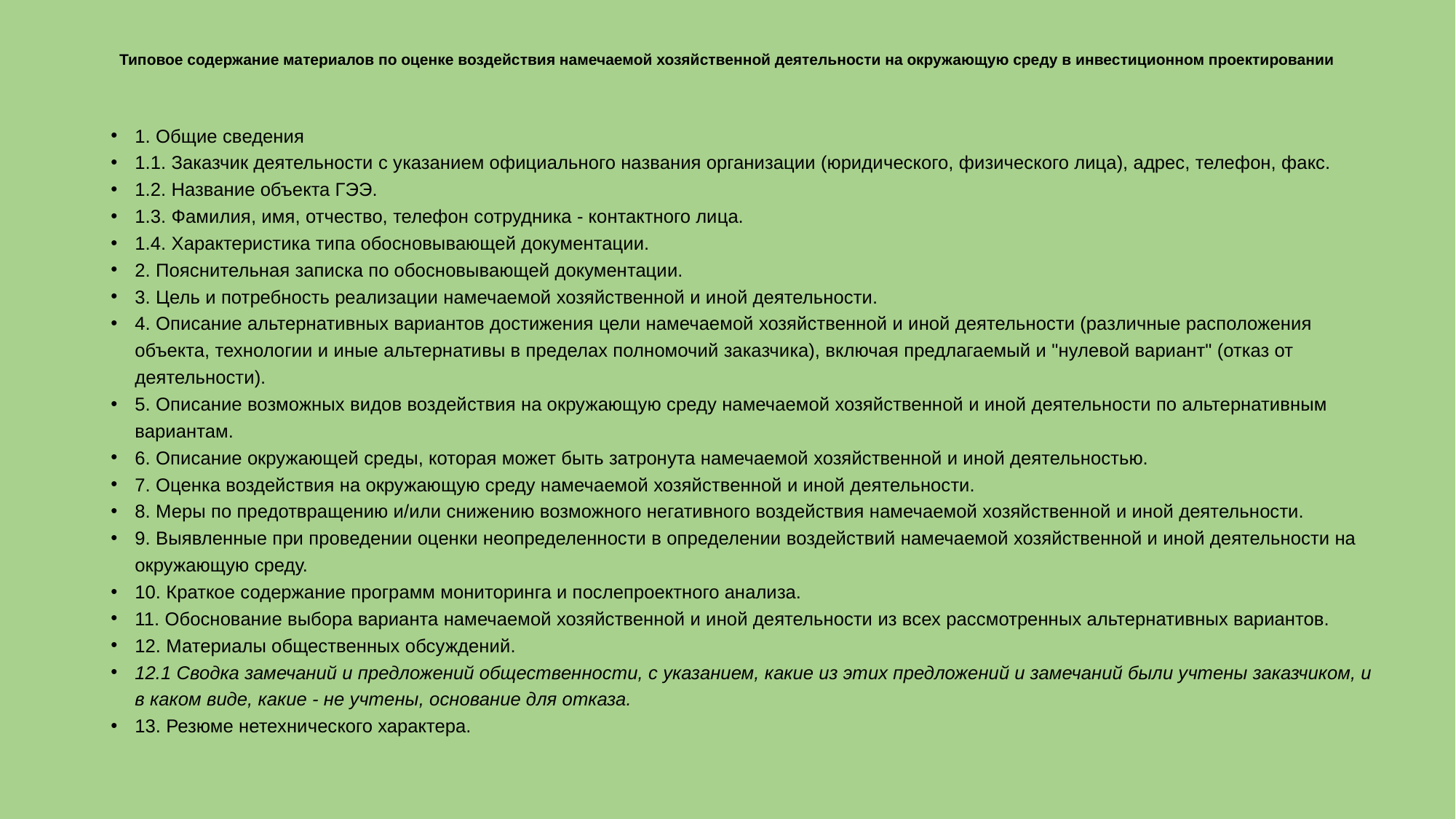

# Типовое содержание материалов по оценке воздействия намечаемой хозяйственной деятельности на окружающую среду в инвестиционном проектировании
1. Общие сведения
1.1. Заказчик деятельности с указанием официального названия организации (юридического, физического лица), адрес, телефон, факс.
1.2. Название объекта ГЭЭ.
1.3. Фамилия, имя, отчество, телефон сотрудника - контактного лица.
1.4. Характеристика типа обосновывающей документации.
2. Пояснительная записка по обосновывающей документации.
3. Цель и потребность реализации намечаемой хозяйственной и иной деятельности.
4. Описание альтернативных вариантов достижения цели намечаемой хозяйственной и иной деятельности (различные расположения объекта, технологии и иные альтернативы в пределах полномочий заказчика), включая предлагаемый и "нулевой вариант" (отказ от деятельности).
5. Описание возможных видов воздействия на окружающую среду намечаемой хозяйственной и иной деятельности по альтернативным вариантам.
6. Описание окружающей среды, которая может быть затронута намечаемой хозяйственной и иной деятельностью.
7. Оценка воздействия на окружающую среду намечаемой хозяйственной и иной деятельности.
8. Меры по предотвращению и/или снижению возможного негативного воздействия намечаемой хозяйственной и иной деятельности.
9. Выявленные при проведении оценки неопределенности в определении воздействий намечаемой хозяйственной и иной деятельности на окружающую среду.
10. Краткое содержание программ мониторинга и послепроектного анализа.
11. Обоснование выбора варианта намечаемой хозяйственной и иной деятельности из всех рассмотренных альтернативных вариантов.
12. Материалы общественных обсуждений.
12.1 Сводка замечаний и предложений общественности, с указанием, какие из этих предложений и замечаний были учтены заказчиком, и в каком виде, какие - не учтены, основание для отказа.
13. Резюме нетехнического характера.